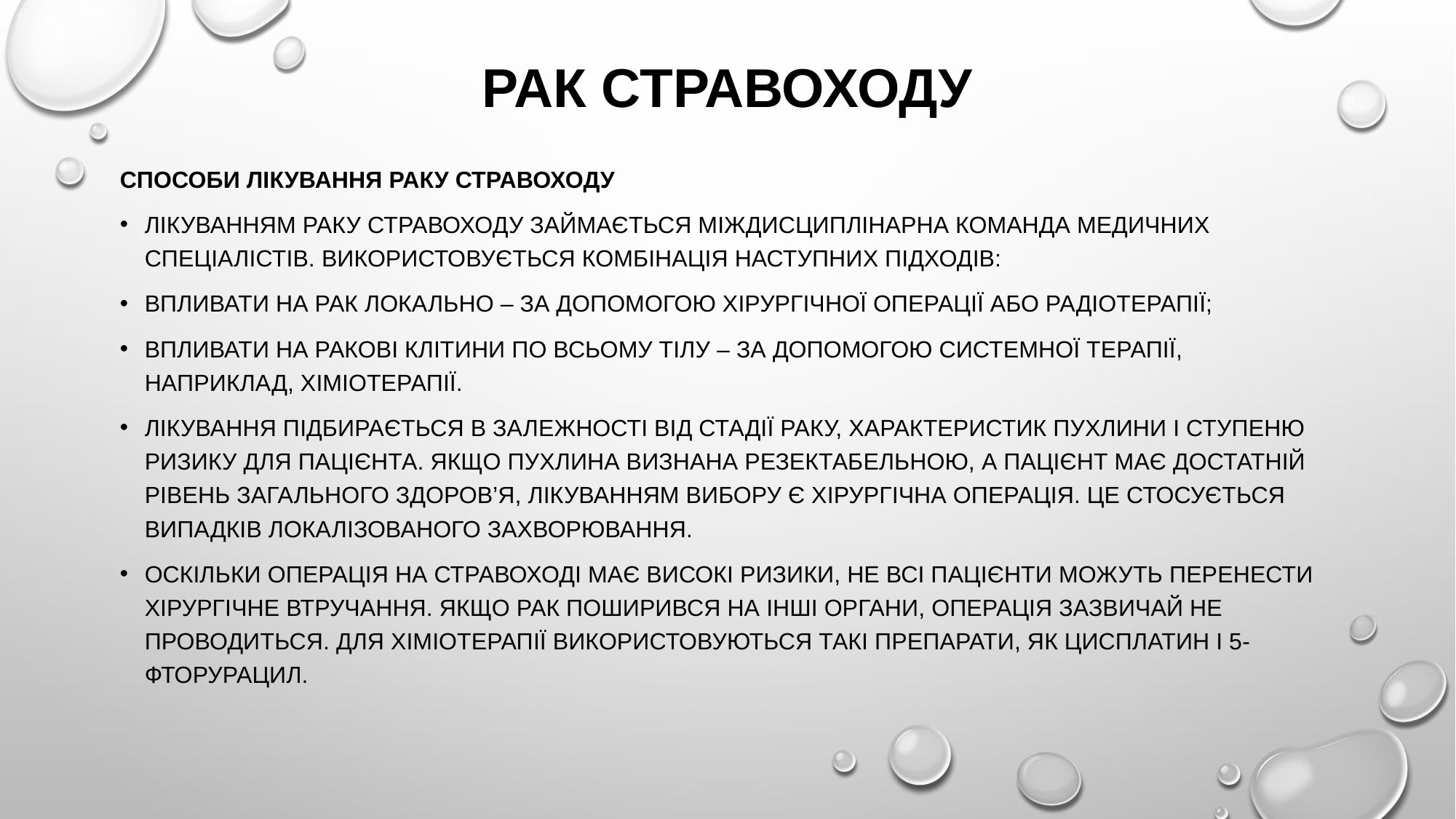

# Рак стравоходу
Способи лікування раку стравоходу
Лікуванням раку стравоходу займається міждисциплінарна команда медичних спеціалістів. Використовується комбінація наступних підходів:
Впливати на рак локально – за допомогою хірургічної операції або радіотерапії;
Впливати на ракові клітини по всьому тілу – за допомогою системної терапії, наприклад, хіміотерапії.
Лікування підбирається в залежності від стадії раку, характеристик пухлини і ступеню ризику для пацієнта. Якщо пухлина визнана резектабельною, а пацієнт має достатній рівень загального здоров’я, лікуванням вибору є хірургічна операція. Це стосується випадків локалізованого захворювання.
Оскільки операція на стравоході має високі ризики, не всі пацієнти можуть перенести хірургічне втручання. Якщо рак поширився на інші органи, операція зазвичай не проводиться. Для хіміотерапії використовуються такі препарати, як цисплатин і 5-фторурацил.